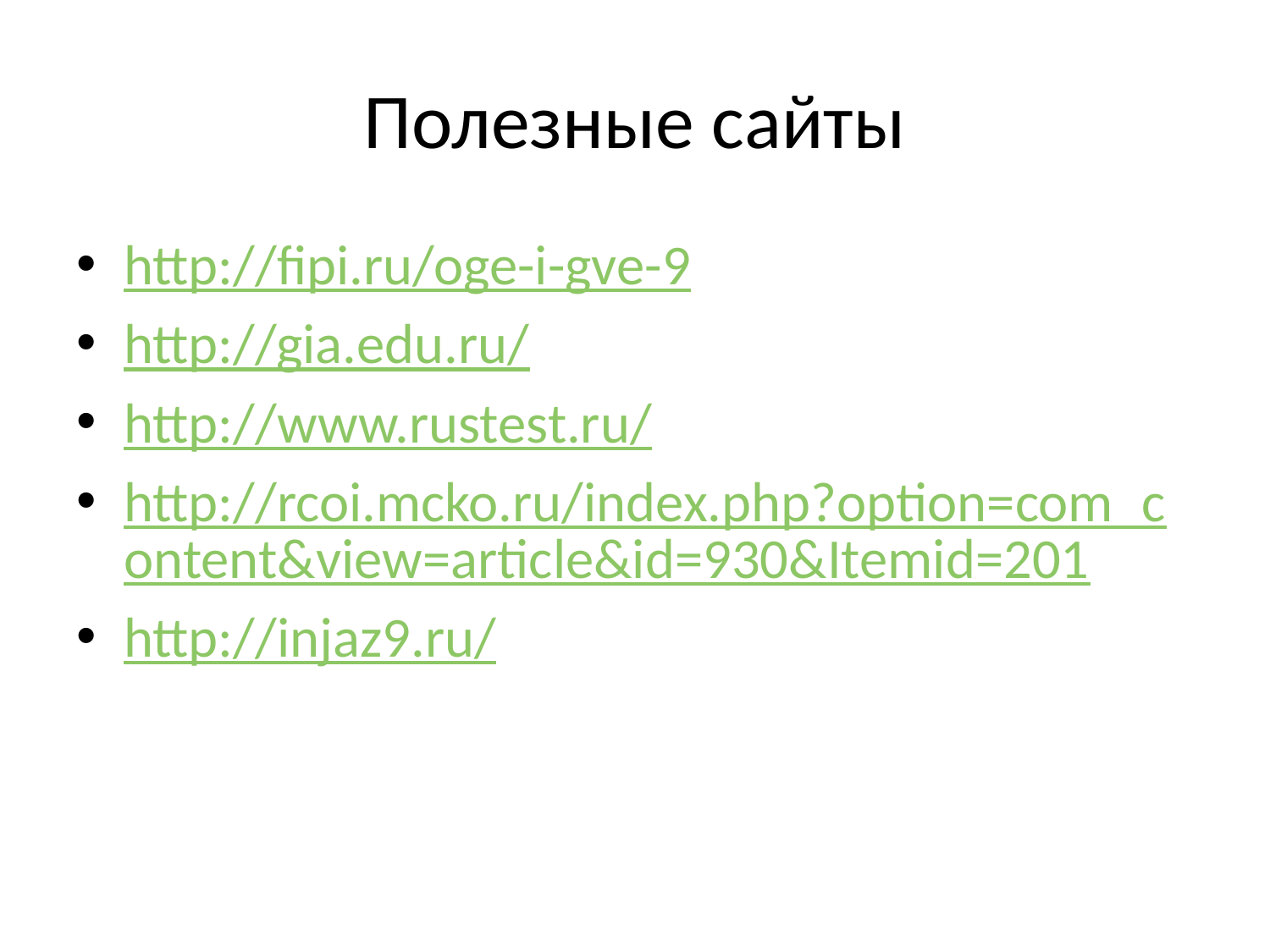

# Полезные сайты
http://fipi.ru/oge-i-gve-9
http://gia.edu.ru/
http://www.rustest.ru/
http://rcoi.mcko.ru/index.php?option=com_content&view=article&id=930&Itemid=201
http://injaz9.ru/